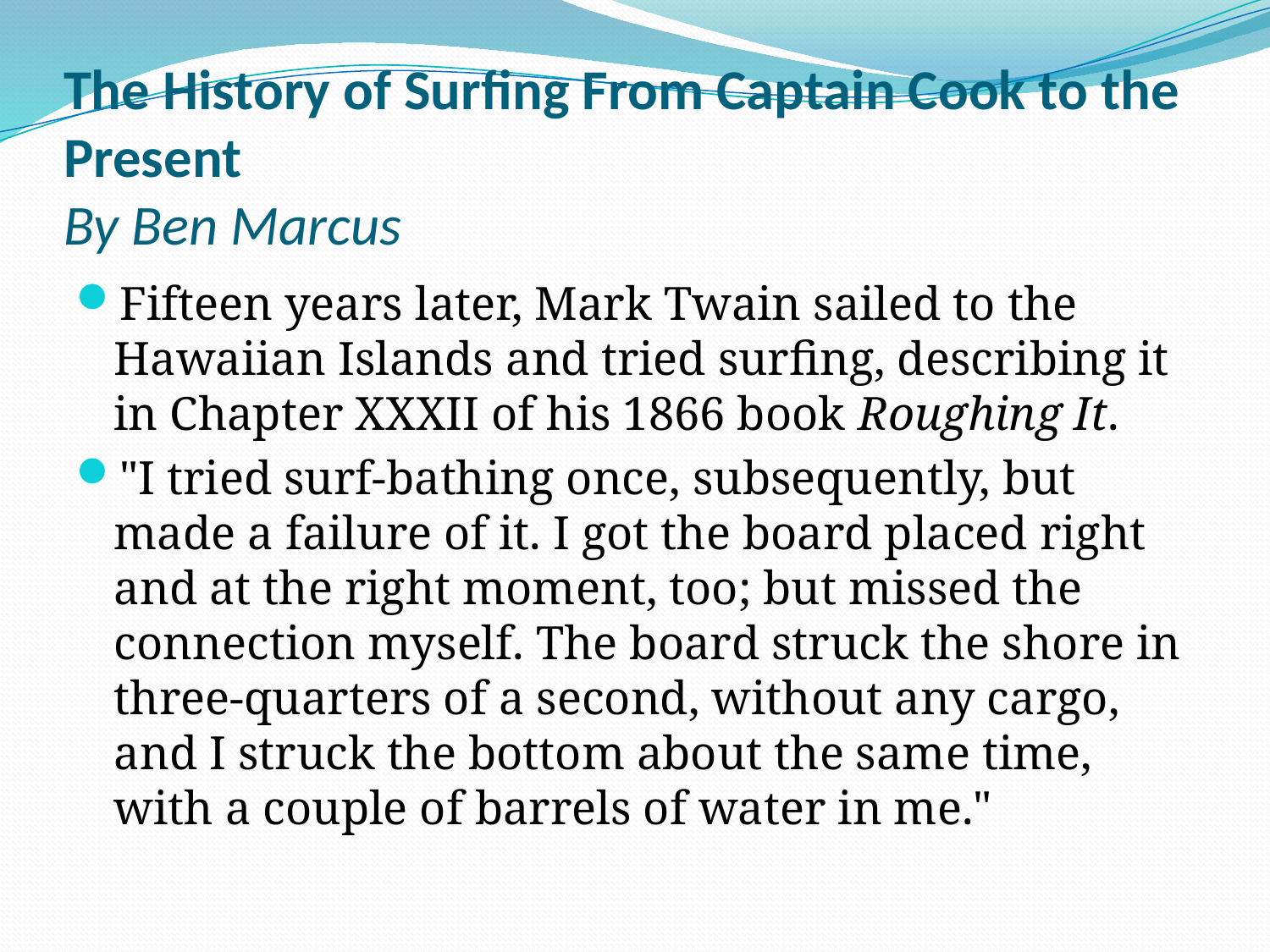

# The History of Surfing From Captain Cook to the Present By Ben Marcus
Fifteen years later, Mark Twain sailed to the Hawaiian Islands and tried surfing, describing it in Chapter XXXII of his 1866 book Roughing It.
"I tried surf-bathing once, subsequently, but made a failure of it. I got the board placed right and at the right moment, too; but missed the connection myself. The board struck the shore in three-quarters of a second, without any cargo, and I struck the bottom about the same time, with a couple of barrels of water in me."